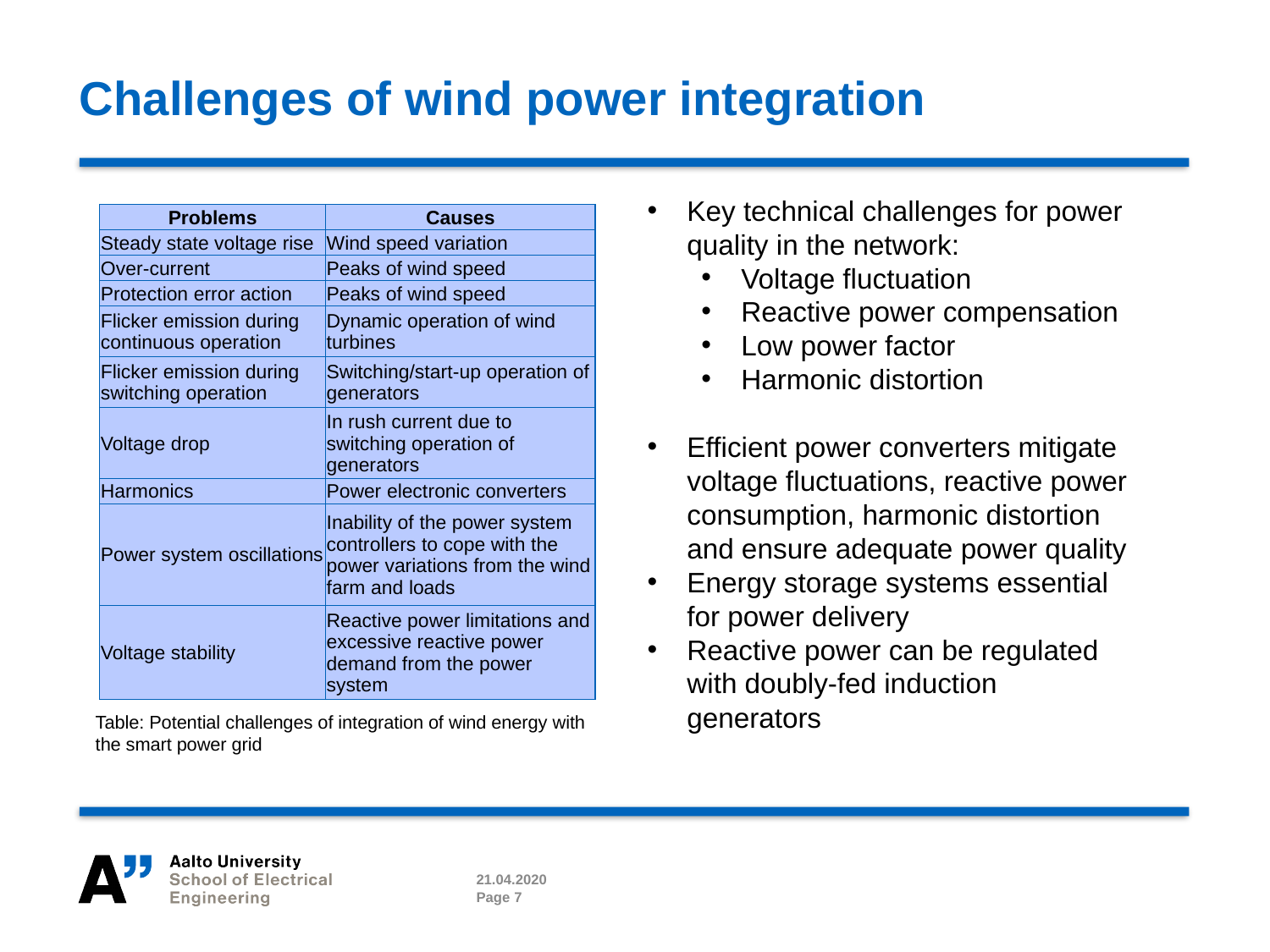

# Challenges of wind power integration
Key technical challenges for power quality in the network:
Voltage fluctuation
Reactive power compensation
Low power factor
Harmonic distortion

Efficient power converters mitigate voltage fluctuations, reactive power consumption, harmonic distortion and ensure adequate power quality
Energy storage systems essential for power delivery
Reactive power can be regulated with doubly-fed induction generators
| Problems | Causes |
| --- | --- |
| Steady state voltage rise | Wind speed variation |
| Over-current | Peaks of wind speed |
| Protection error action | Peaks of wind speed |
| Flicker emission during continuous operation | Dynamic operation of wind turbines |
| Flicker emission during switching operation | Switching/start-up operation of generators |
| Voltage drop | In rush current due to switching operation of generators |
| Harmonics | Power electronic converters |
| Power system oscillations | Inability of the power system controllers to cope with the power variations from the wind farm and loads |
| Voltage stability | Reactive power limitations and excessive reactive power demand from the power system |
Table: Potential challenges of integration of wind energy with the smart power grid

21.04.2020
Page 7